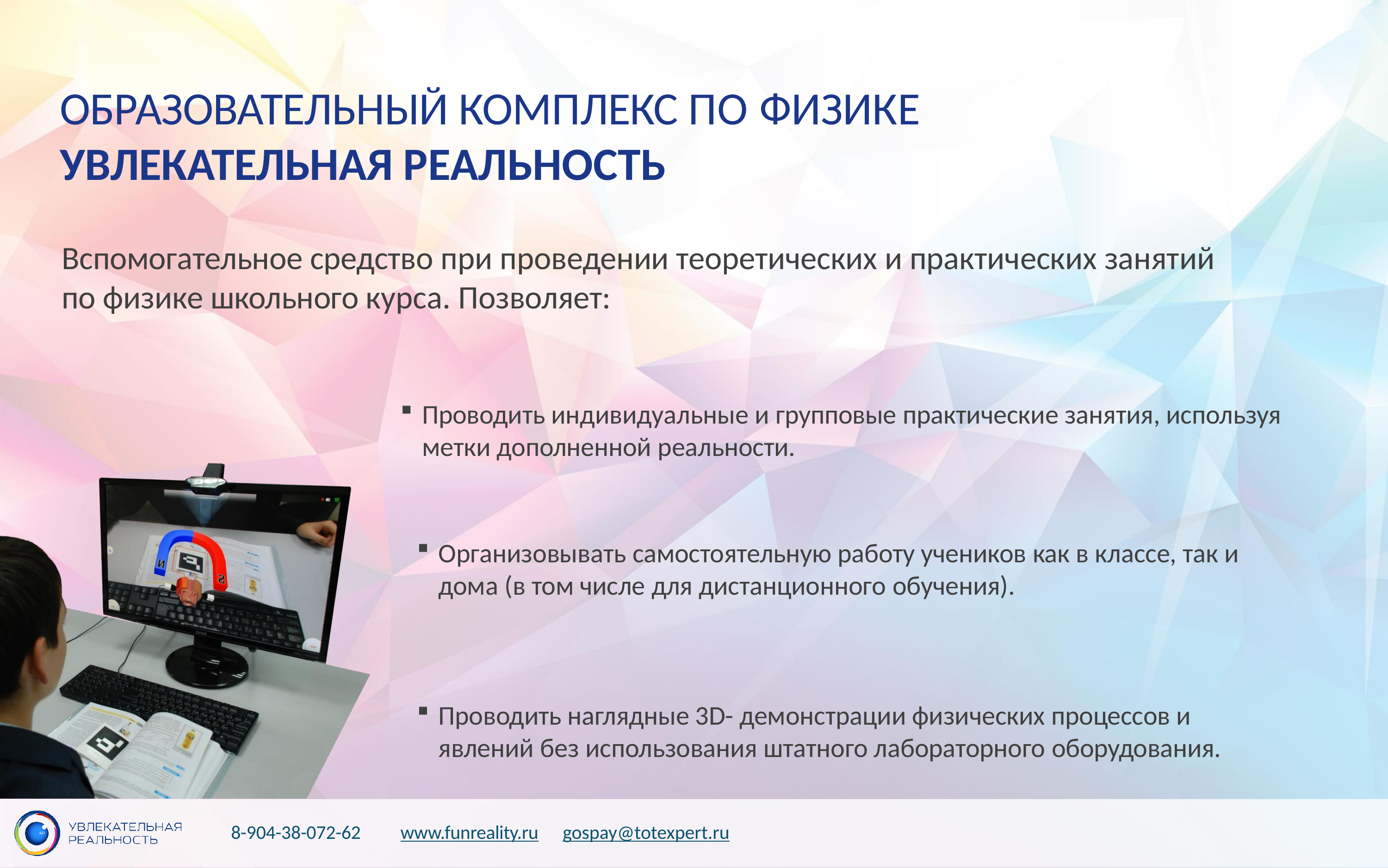

# ОБРАЗОВАТЕЛЬНЫЙ КОМПЛЕКС ПО ФИЗИКЕ
УВЛЕКАТЕЛЬНАЯ РЕАЛЬНОСТЬ
Вспомогательное средство при проведении теоретических и практических занятий  по физике школьного курса. Позволяет:
Проводить индивидуальные и групповые практические занятия, используя  метки дополненной реальности.

Организовывать самостоятельную работу учеников как в классе, так и  дома (в том числе для дистанционного обучения).

Проводить наглядные 3D- демонстрации физических процессов и  явлений без использования штатного лабораторного оборудования.

8-904-38-072-62
www.funreality.ru
gospay@totexpert.ru